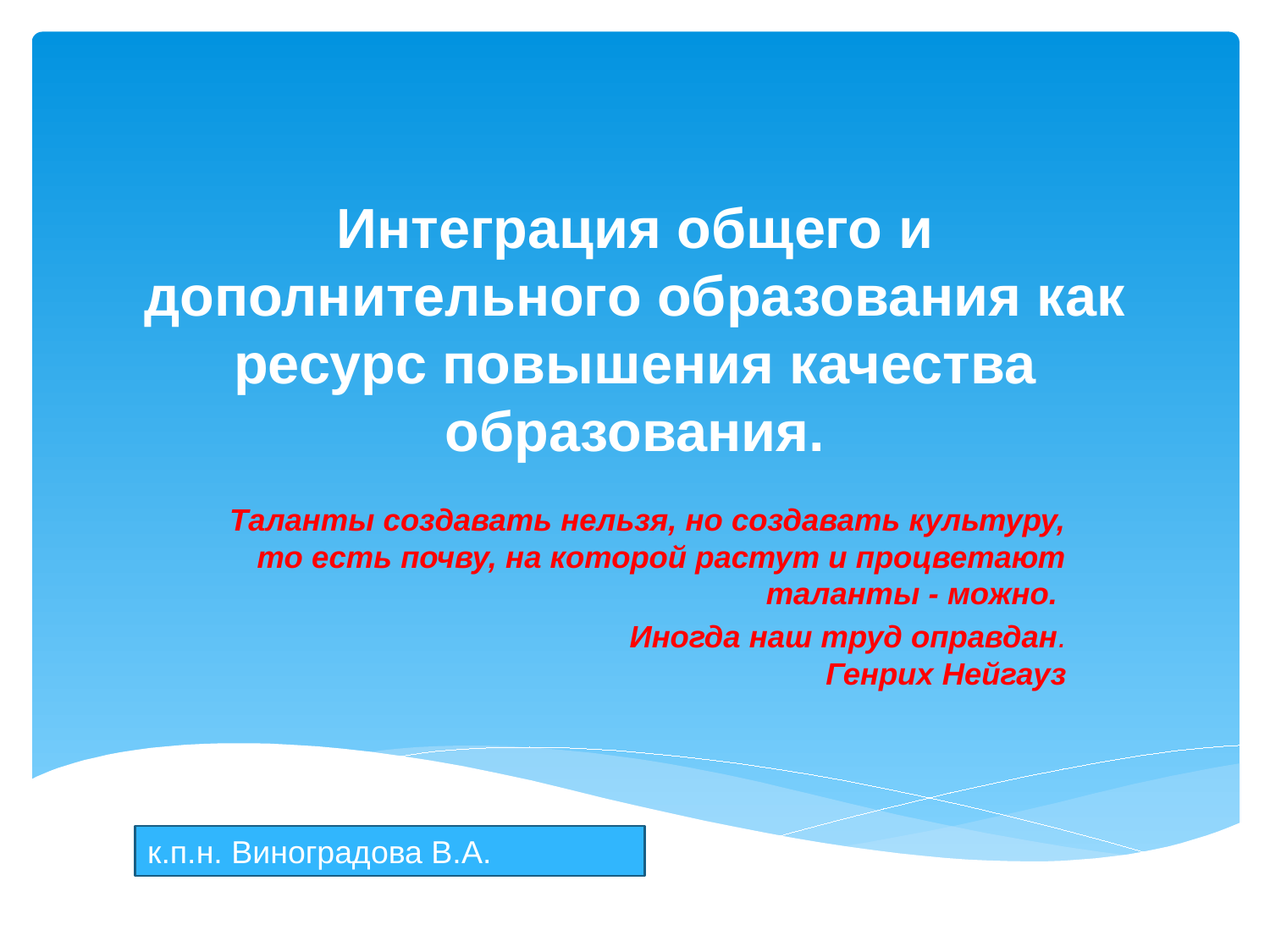

# Интеграция общего и дополнительного образования как ресурс повышения качества образования.
Таланты создавать нельзя, но создавать культуру, то есть почву, на которой растут и процветают таланты - можно.
Иногда наш труд оправдан.
Генрих Нейгауз

к.п.н. Виноградова В.А.